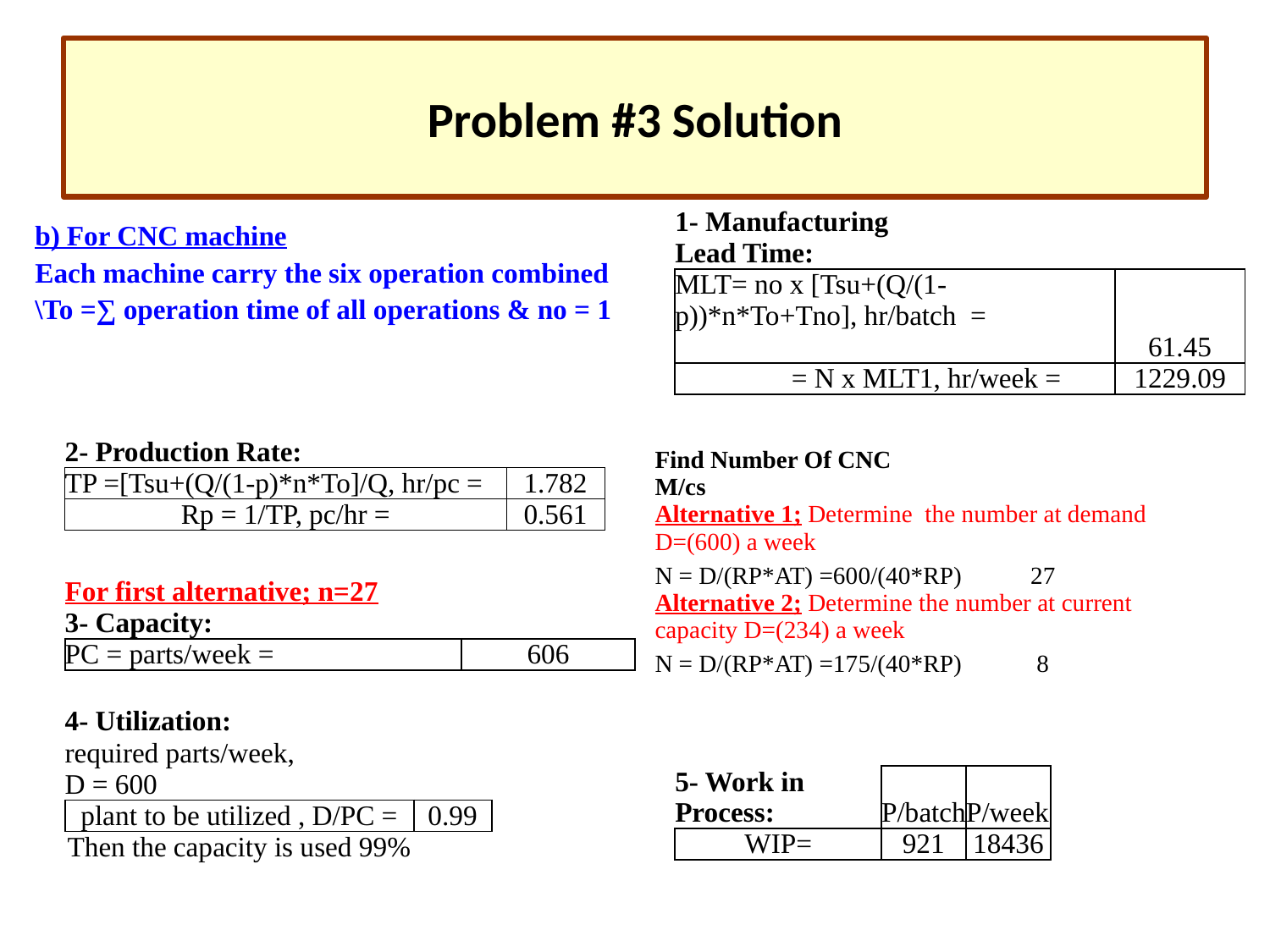

# Problem #3 Solution
| b) For CNC machine |  |  |
| --- | --- | --- |
| Each machine carry the six operation combined |  |  |
| \To =∑ operation time of all operations & no = 1 |  |  |
| 1- Manufacturing Lead Time: |  |  |
| --- | --- | --- |
| MLT= no x [Tsu+(Q/(1-p))\*n\*To+Tno], hr/batch = |  | 61.45 |
| = N x MLT1, hr/week = |  | 1229.09 |
| 2- Production Rate: |  |  |
| --- | --- | --- |
| TP =[Tsu+(Q/(1-p)\*n\*To]/Q, hr/pc = |  | 1.782 |
| Rp = 1/TP, pc/hr = |  | 0.561 |
| Find Number Of CNC M/cs |  |  |  |  |
| --- | --- | --- | --- | --- |
| Alternative 1; Determine the number at demand D=(600) a week |  |  |  |  |
| N = D/(RP\*AT) =600/(40\*RP) |  | 27 |  |  |
| Alternative 2; Determine the number at current capacity D=(234) a week |  |  |  |  |
| N = D/(RP\*AT) =175/(40\*RP) |  | 8 |  |  |
| For first alternative; n=27 |  |  |
| --- | --- | --- |
| 3- Capacity: |  |  |
| PC = parts/week = |  | 606 |
| 4- Utilization: |  |  |  |
| --- | --- | --- | --- |
| required parts/week, D = 600 |  |  |  |
| plant to be utilized , D/PC = |  |  | 0.99 |
| Then the capacity is used 99% |  |  |  |
| 5- Work in Process: | P/batch | P/week |
| --- | --- | --- |
| WIP= | 921 | 18436 |